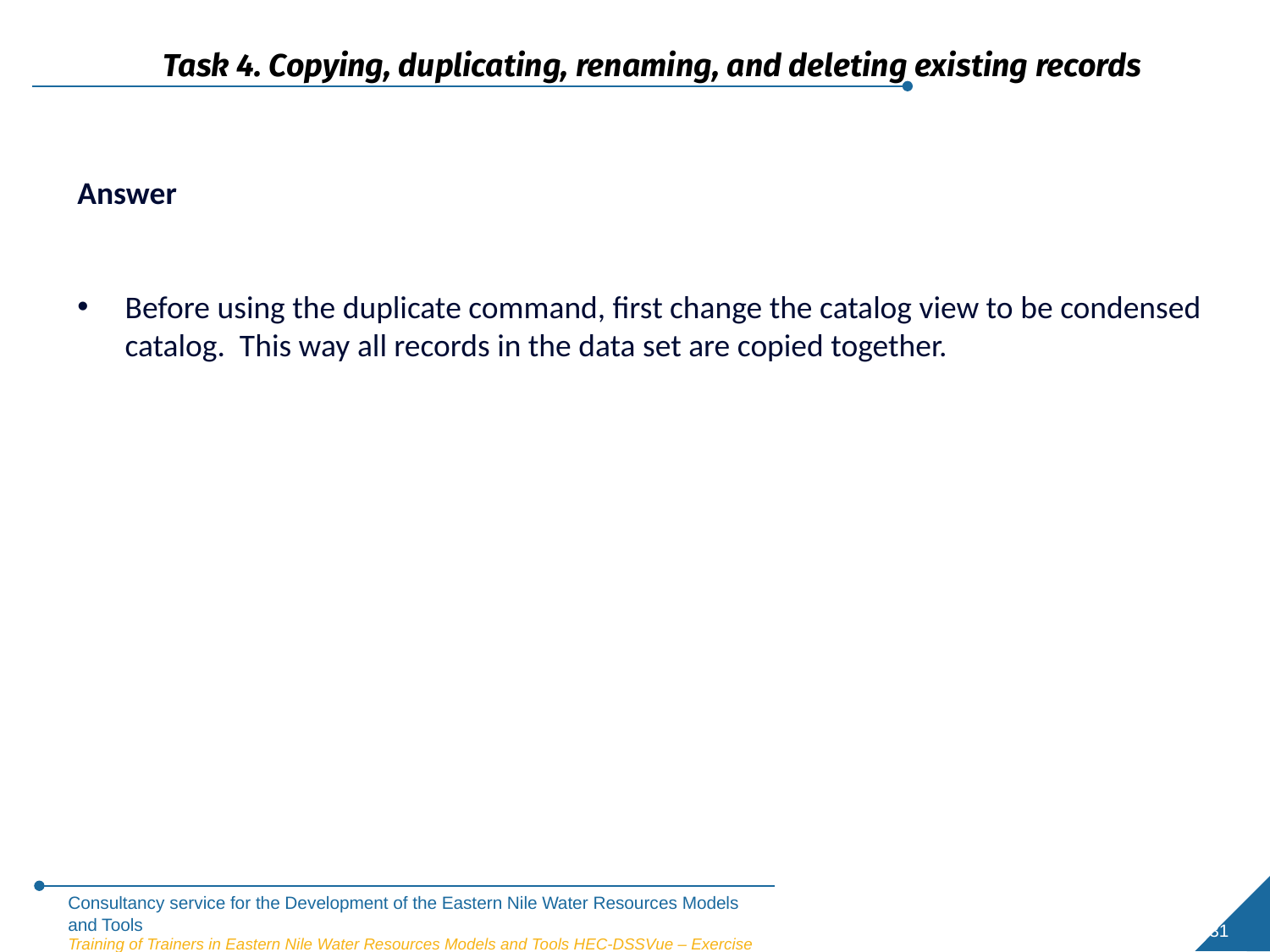

Task 4. Copying, duplicating, renaming, and deleting existing records
Answer

Before using the duplicate command, first change the catalog view to be condensed catalog.  This way all records in the data set are copied together.